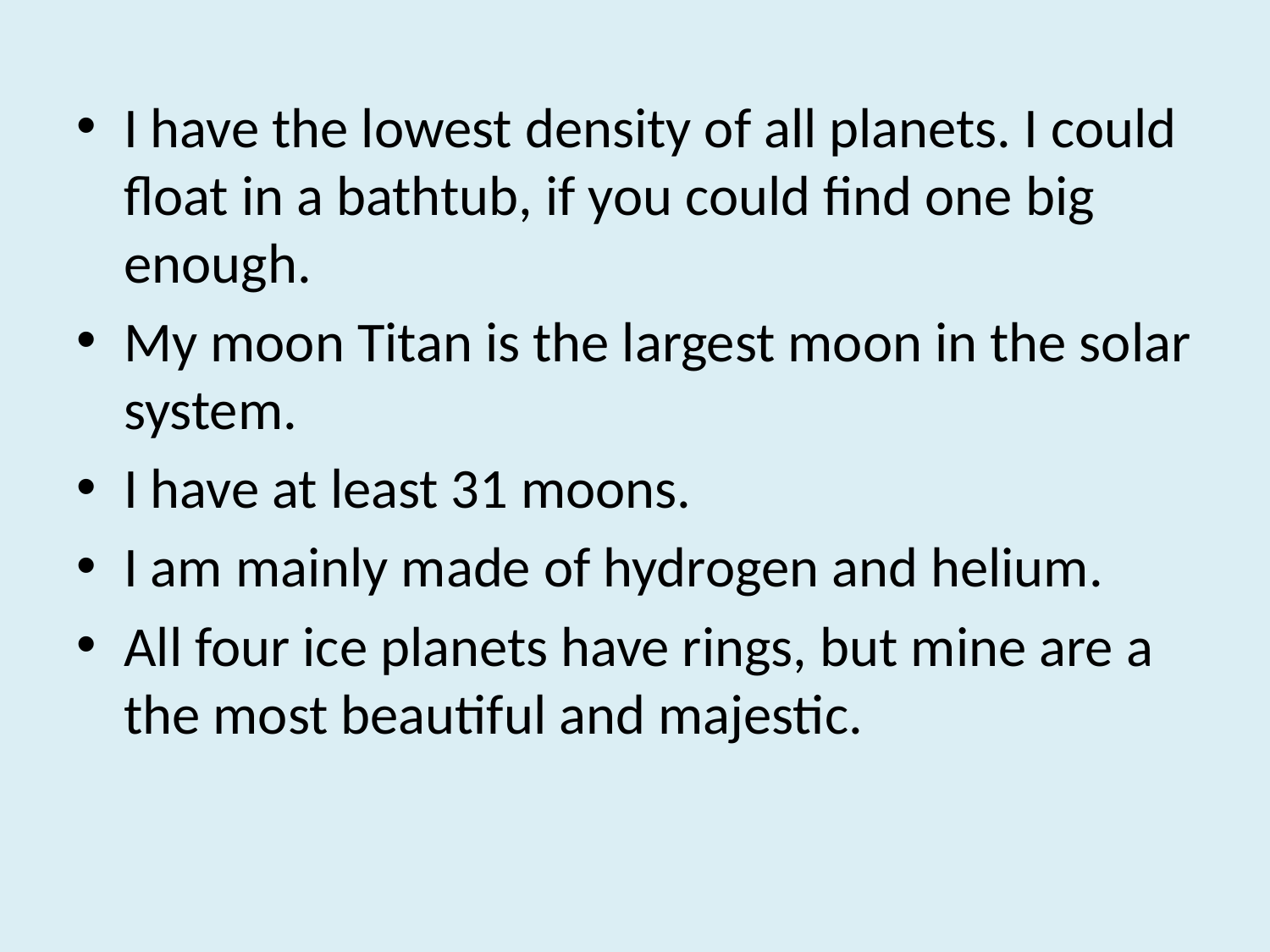

I have the lowest density of all planets. I could float in a bathtub, if you could find one big enough.
My moon Titan is the largest moon in the solar system.
I have at least 31 moons.
I am mainly made of hydrogen and helium.
All four ice planets have rings, but mine are a the most beautiful and majestic.